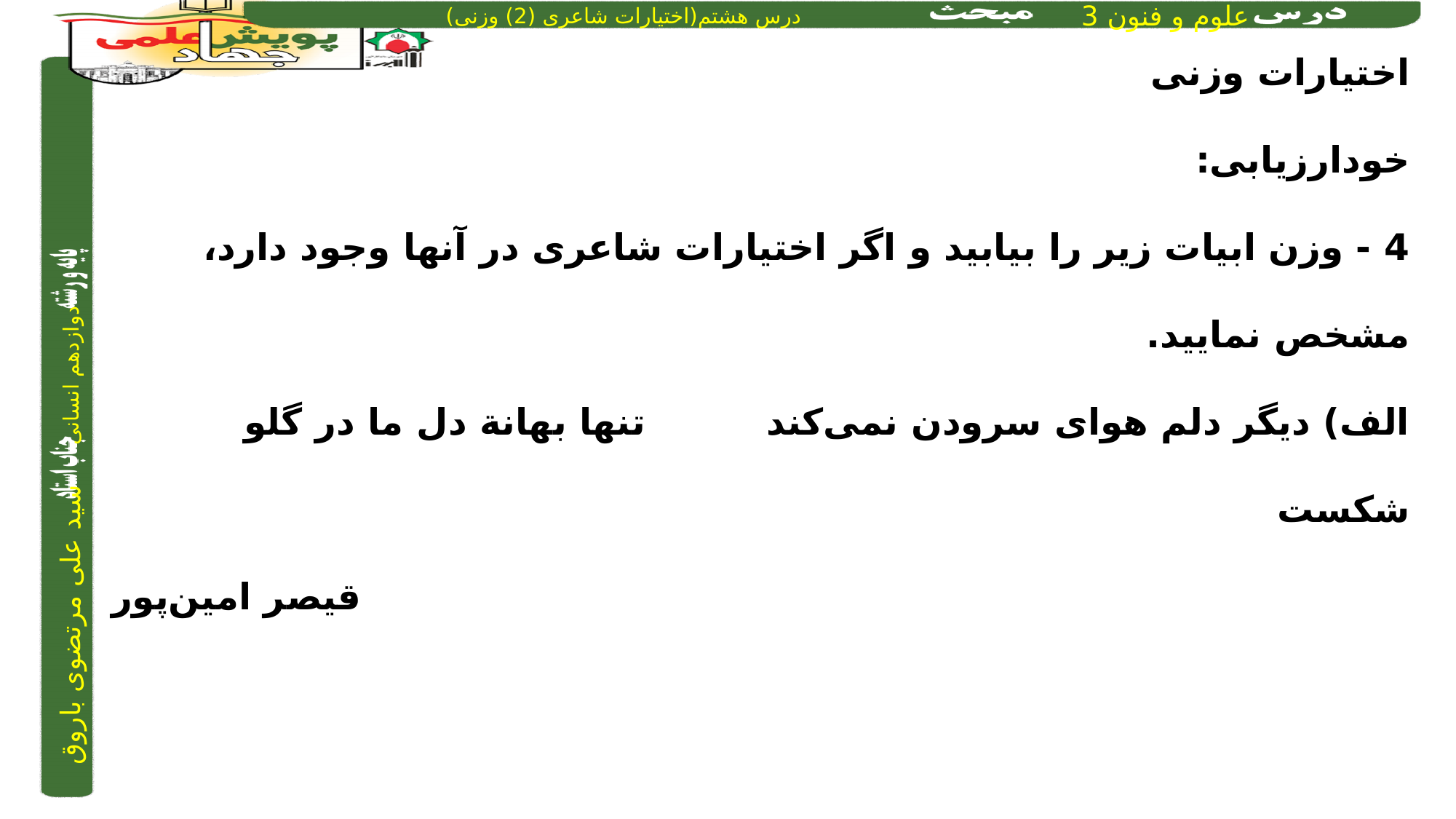

اختیارات وزنی
خودارزیابی:
4 - وزن ابیات زیر را بیابید و اگر اختیارات شاعری در آنها وجود دارد، مشخص نمایید.
الف) دیگر دلم هوای سرودن نمی‌کند 		تنها بهانة دل ما در گلو شکست
قیصر امین‌پور